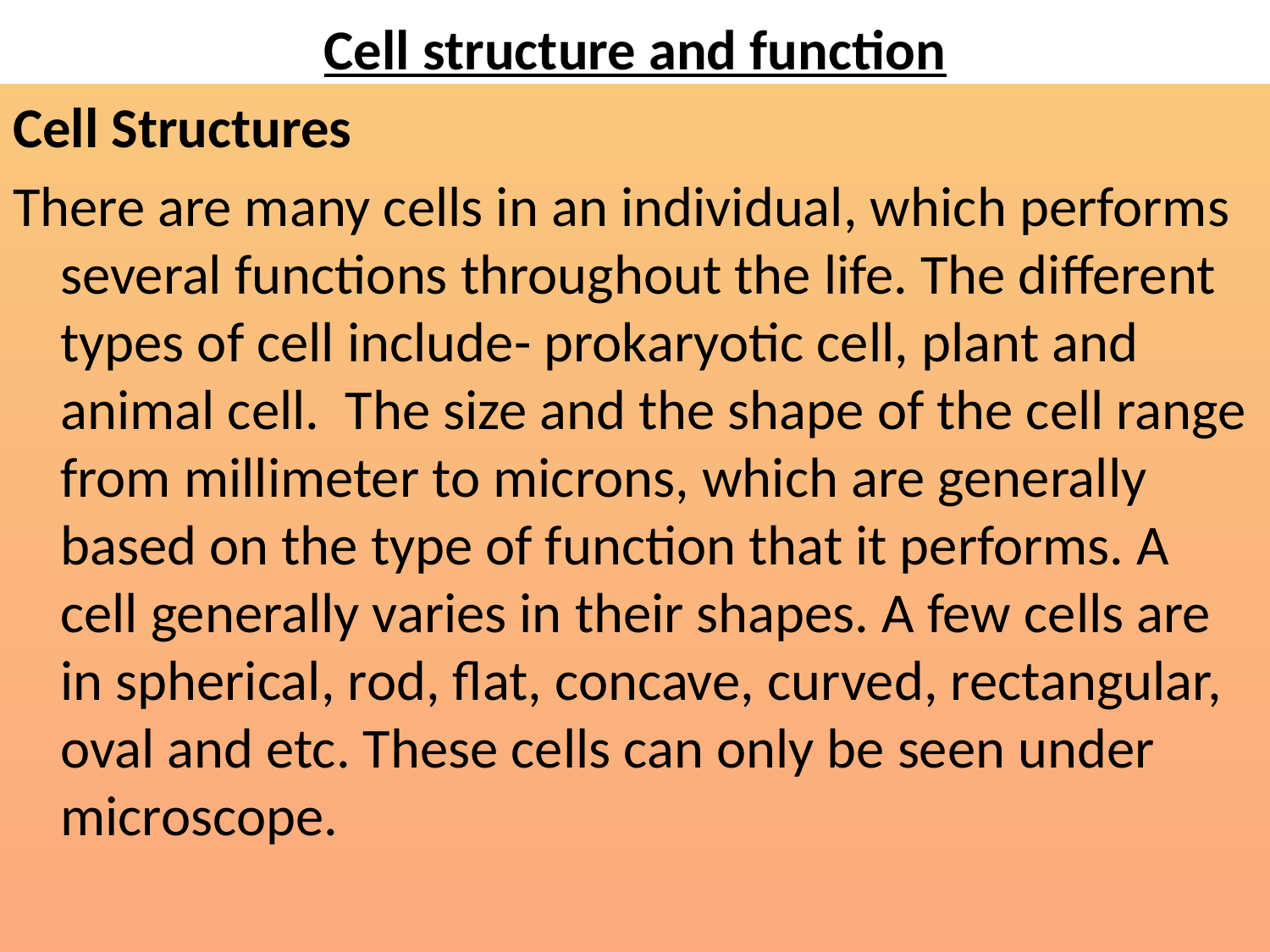

# Cell structure and function
Cell Structures
There are many cells in an individual, which performs several functions throughout the life. The different types of cell include- prokaryotic cell, plant and animal cell.  The size and the shape of the cell range from millimeter to microns, which are generally based on the type of function that it performs. A cell generally varies in their shapes. A few cells are in spherical, rod, flat, concave, curved, rectangular, oval and etc. These cells can only be seen under microscope.